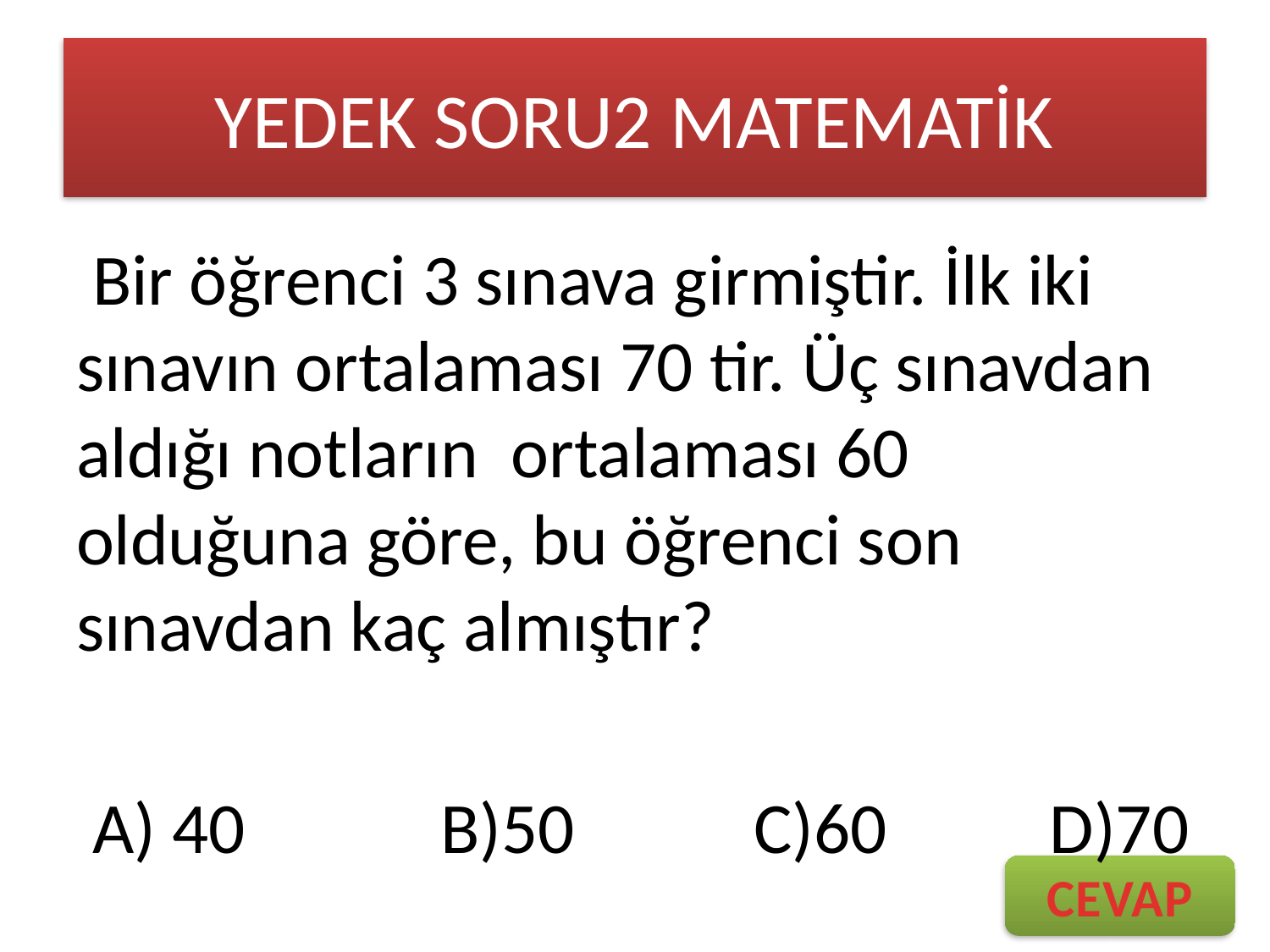

# YEDEK SORU2 MATEMATİK
 Bir öğrenci 3 sınava girmiştir. İlk iki sınavın ortalaması 70 tir. Üç sınavdan aldığı notların  ortalaması 60 olduğuna göre, bu öğrenci son sınavdan kaç almıştır?

 A) 40            B)50           C)60          D)70

CEVAP